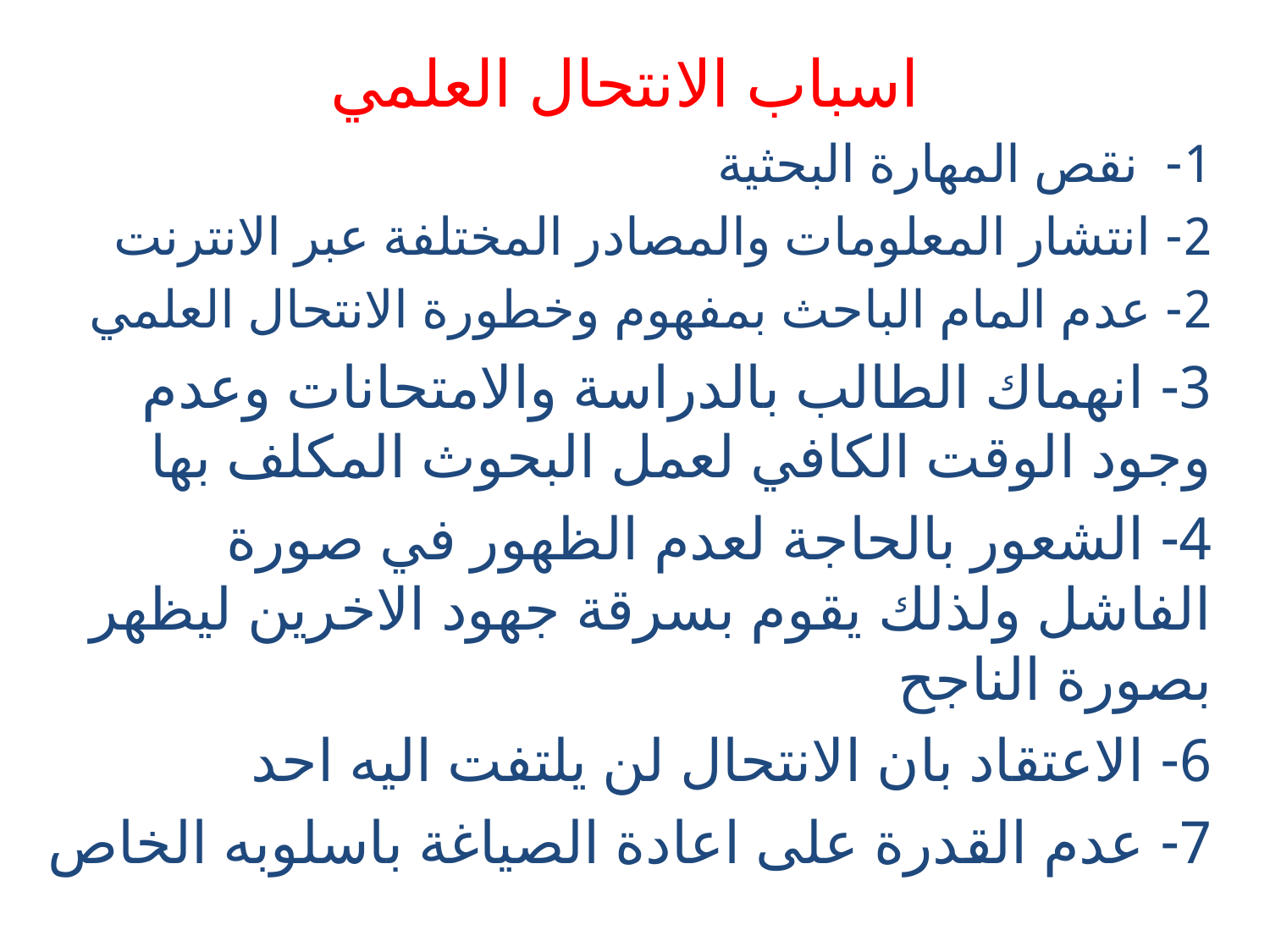

اسباب الانتحال العلمي
1-  نقص المهارة البحثية
2- انتشار المعلومات والمصادر المختلفة عبر الانترنت
2- عدم المام الباحث بمفهوم وخطورة الانتحال العلمي
3- انهماك الطالب بالدراسة والامتحانات وعدم وجود الوقت الكافي لعمل البحوث المكلف بها
4- الشعور بالحاجة لعدم الظهور في صورة الفاشل ولذلك يقوم بسرقة جهود الاخرين ليظهر بصورة الناجح
6- الاعتقاد بان الانتحال لن يلتفت اليه احد
7- عدم القدرة على اعادة الصياغة باسلوبه الخاص